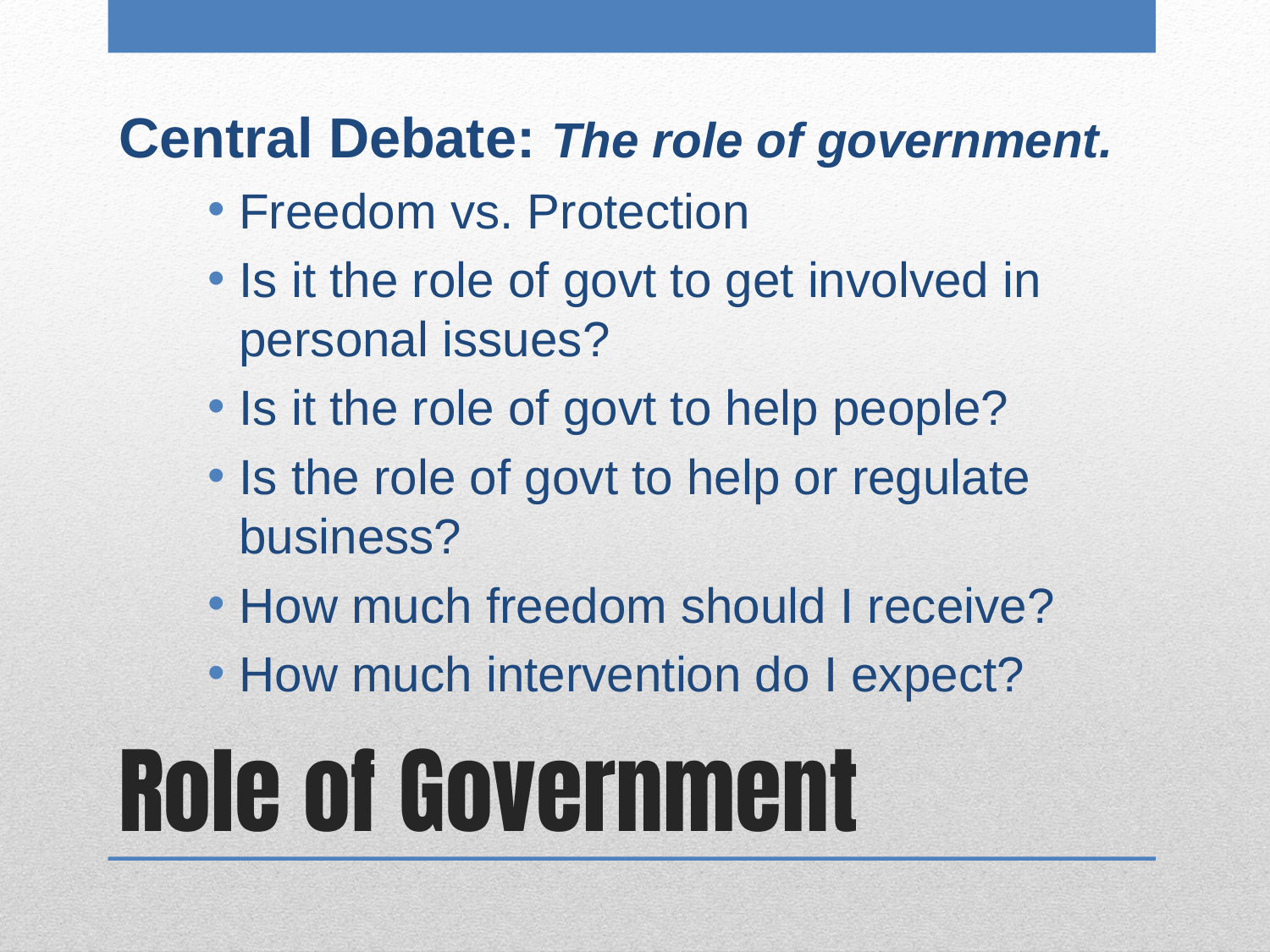

Central Debate: The role of government.
Freedom vs. Protection
Is it the role of govt to get involved in personal issues?
Is it the role of govt to help people?
Is the role of govt to help or regulate business?
How much freedom should I receive?
How much intervention do I expect?

# Role of Government